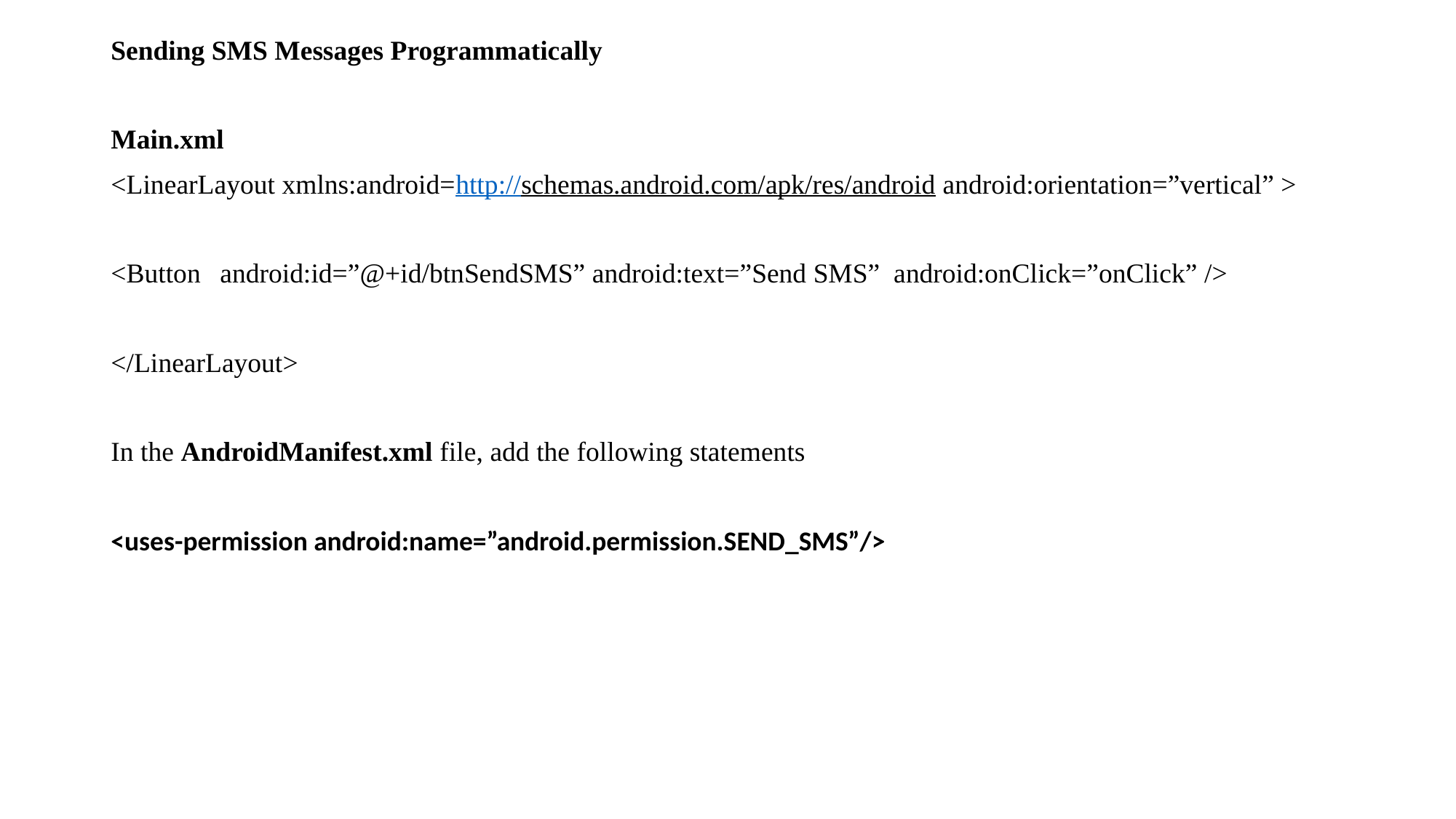

Sending SMS Messages Programmatically

Main.xml
<LinearLayout xmlns:android=http://schemas.android.com/apk/res/android android:orientation=”vertical” >

<Button 	android:id=”@+id/btnSendSMS” android:text=”Send SMS”  android:onClick=”onClick” />

</LinearLayout>

In the AndroidManifest.xml file, add the following statements

<uses-permission android:name=”android.permission.SEND_SMS”/>